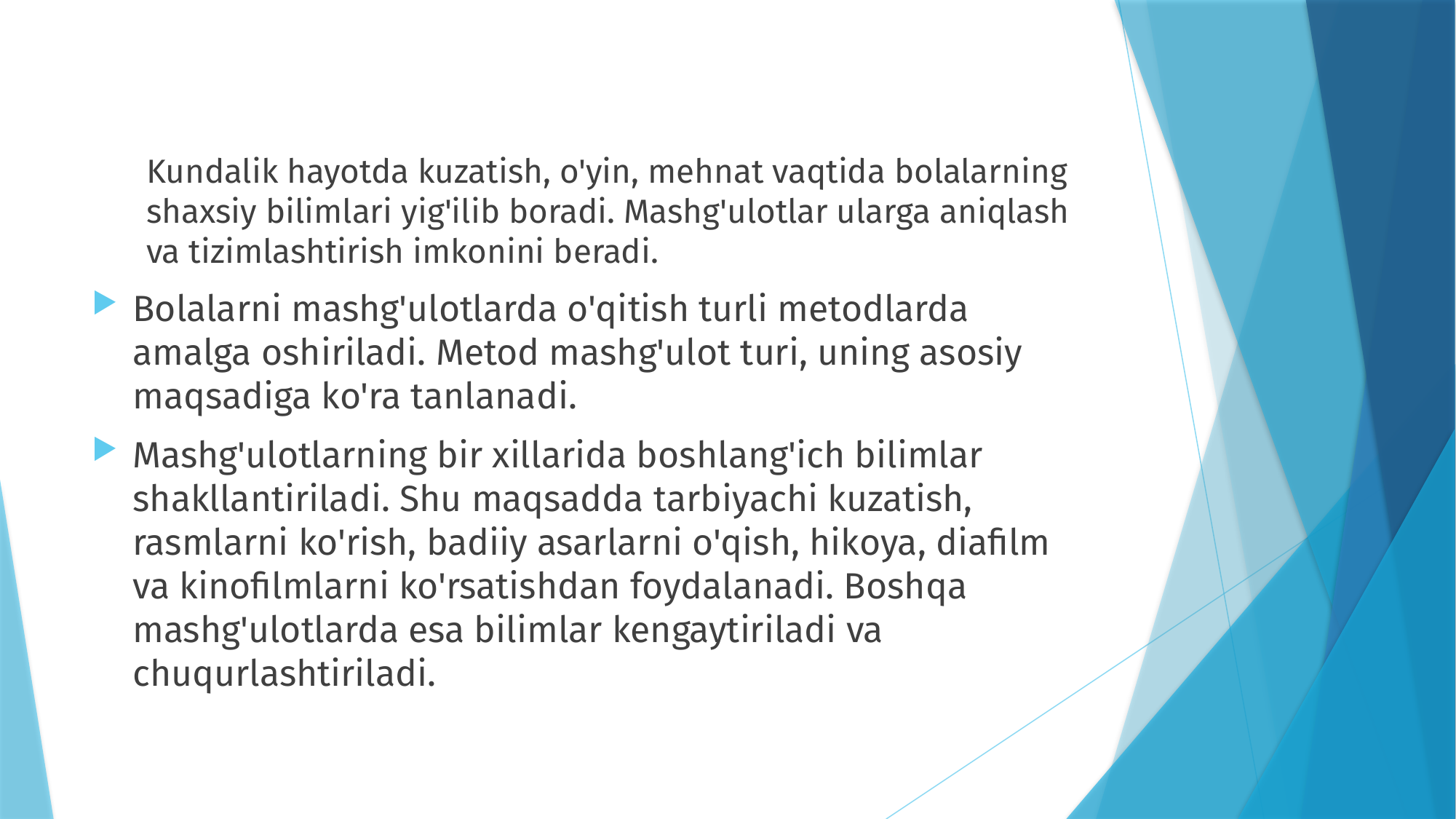

Kundalik hayotda kuzatish, o'yin, mehnat vaqtida bolalarning shaxsiy bilimlari yig'ilib boradi. Mashg'ulotlar ularga aniqlash va tizimlashtirish imkonini beradi.
Bolalarni mashg'ulotlarda o'qitish turli metodlarda amalga oshiriladi. Metod mashg'ulot turi, uning asosiy maqsadiga ko'ra tanlanadi.
Mashg'ulotlarning bir xillarida boshlang'ich bilimlar shakllantiriladi. Shu maqsadda tarbiyachi kuzatish, rasmlarni ko'rish, badiiy asarlarni o'qish, hikoya, diafilm va kinofilmlarni ko'rsatishdan foydalanadi. Boshqa mashg'ulotlarda esa bilimlar kengaytiriladi va chuqurlashtiriladi.